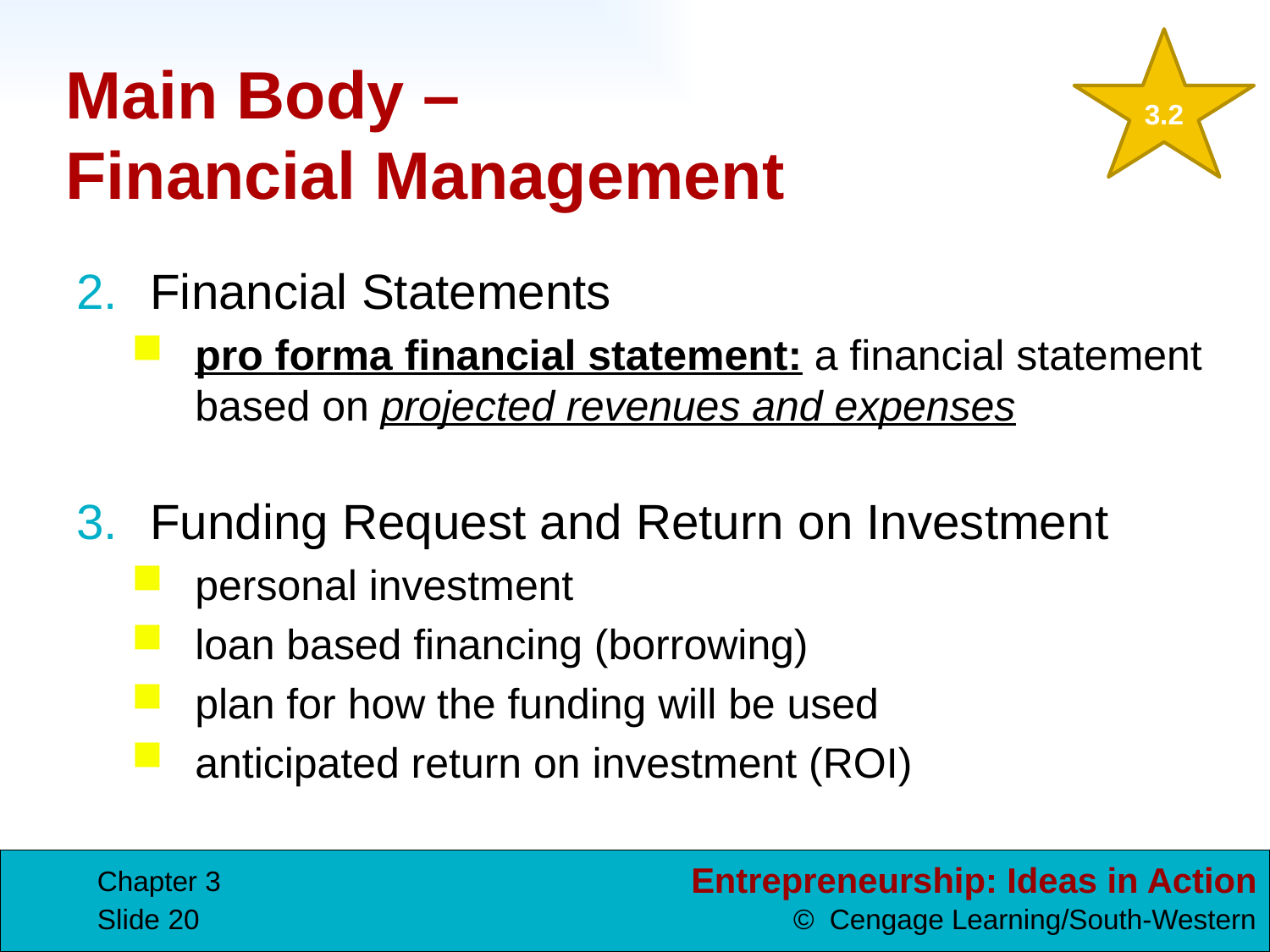

3.2
# Main Body – Financial Management

Financial Statements
pro forma financial statement: a financial statement based on projected revenues and expenses
Funding Request and Return on Investment
personal investment
loan based financing (borrowing)
plan for how the funding will be used
anticipated return on investment (ROI)
Chapter 3
Slide 20